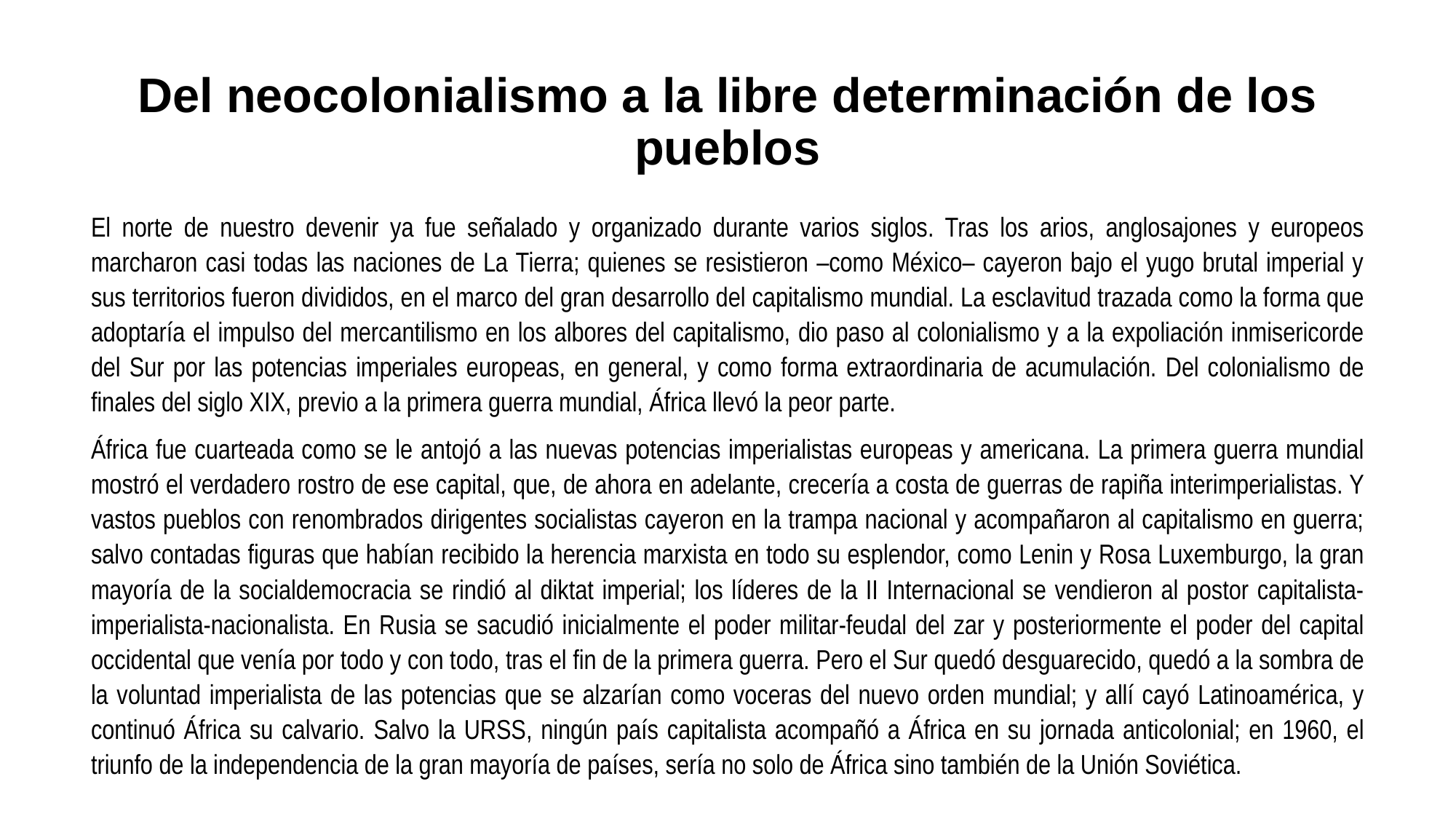

# Del neocolonialismo a la libre determinación de los pueblos
El norte de nuestro devenir ya fue señalado y organizado durante varios siglos. Tras los arios, anglosajones y europeos marcharon casi todas las naciones de La Tierra; quienes se resistieron –como México– cayeron bajo el yugo brutal imperial y sus territorios fueron divididos, en el marco del gran desarrollo del capitalismo mundial. La esclavitud trazada como la forma que adoptaría el impulso del mercantilismo en los albores del capitalismo, dio paso al colonialismo y a la expoliación inmisericorde del Sur por las potencias imperiales europeas, en general, y como forma extraordinaria de acumulación. Del colonialismo de finales del siglo XIX, previo a la primera guerra mundial, África llevó la peor parte.
África fue cuarteada como se le antojó a las nuevas potencias imperialistas europeas y americana. La primera guerra mundial mostró el verdadero rostro de ese capital, que, de ahora en adelante, crecería a costa de guerras de rapiña interimperialistas. Y vastos pueblos con renombrados dirigentes socialistas cayeron en la trampa nacional y acompañaron al capitalismo en guerra; salvo contadas figuras que habían recibido la herencia marxista en todo su esplendor, como Lenin y Rosa Luxemburgo, la gran mayoría de la socialdemocracia se rindió al diktat imperial; los líderes de la II Internacional se vendieron al postor capitalista-imperialista-nacionalista. En Rusia se sacudió inicialmente el poder militar-feudal del zar y posteriormente el poder del capital occidental que venía por todo y con todo, tras el fin de la primera guerra. Pero el Sur quedó desguarecido, quedó a la sombra de la voluntad imperialista de las potencias que se alzarían como voceras del nuevo orden mundial; y allí cayó Latinoamérica, y continuó África su calvario. Salvo la URSS, ningún país capitalista acompañó a África en su jornada anticolonial; en 1960, el triunfo de la independencia de la gran mayoría de países, sería no solo de África sino también de la Unión Soviética.